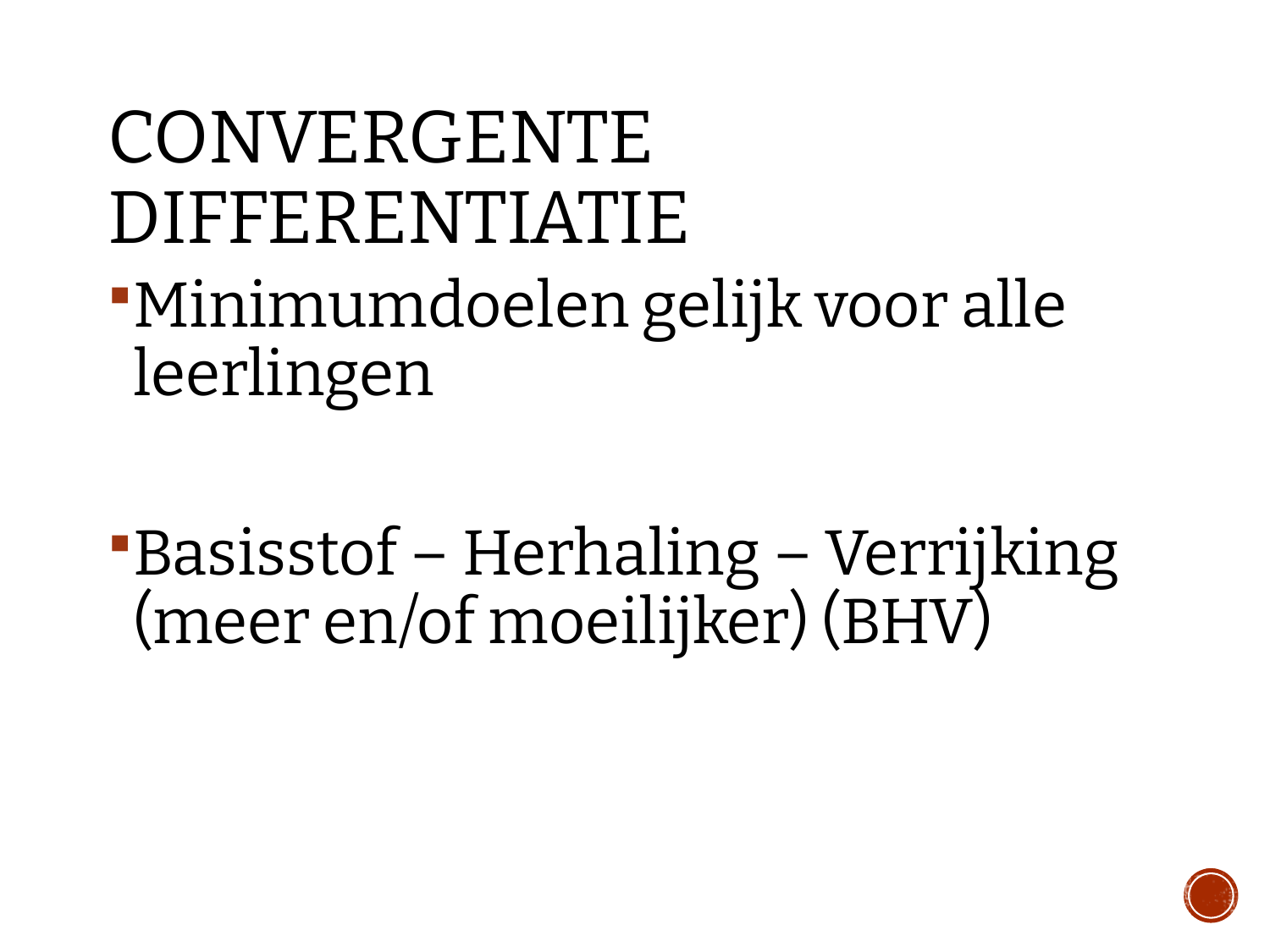

# Convergente differentiatie
Minimumdoelen gelijk voor alle leerlingen

Basisstof – Herhaling – Verrijking (meer en/of moeilijker) (BHV)